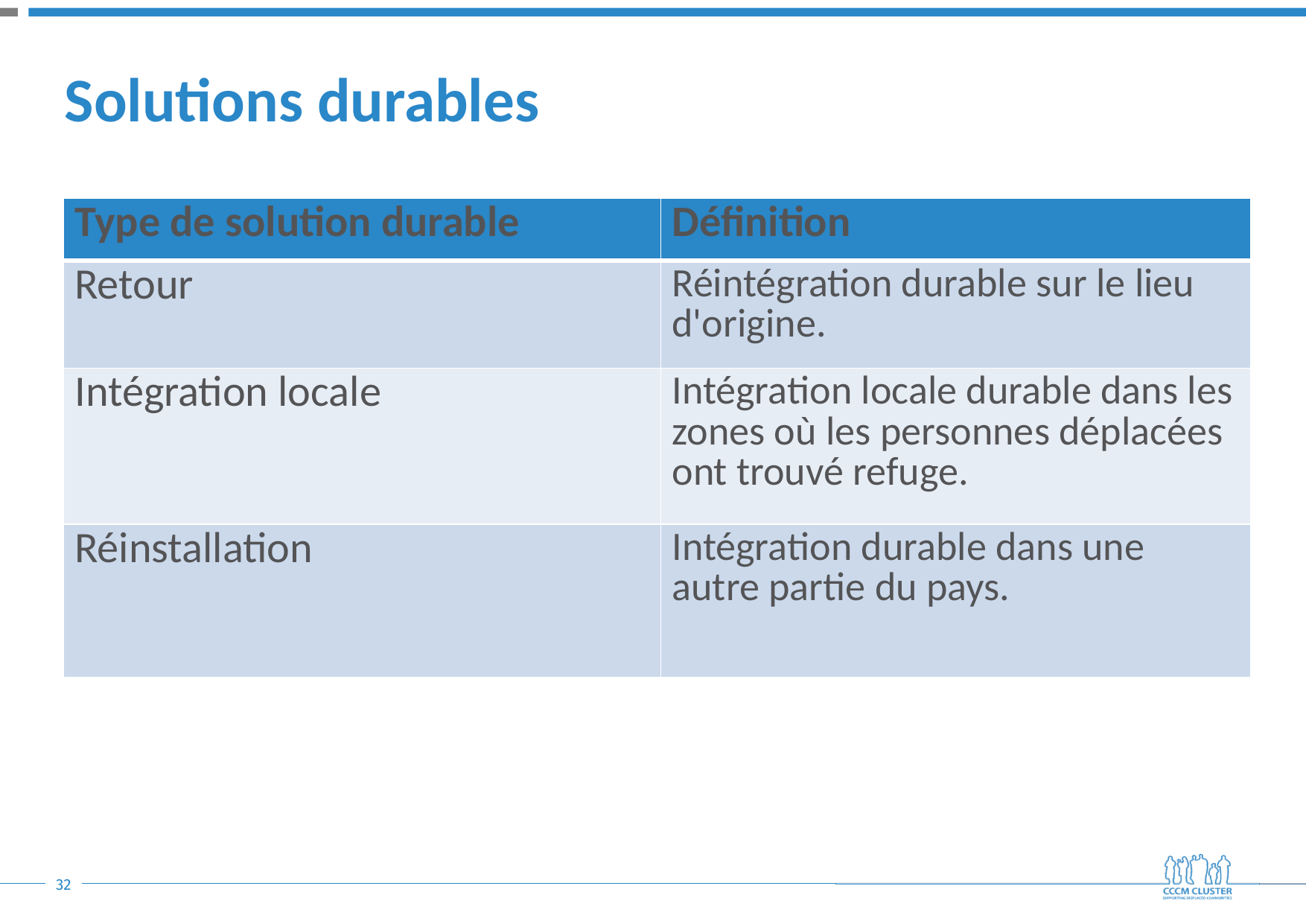

# Solutions durables
| Type de solution durable | Définition |
| --- | --- |
| Retour | Réintégration durable sur le lieu d'origine. |
| Intégration locale | Intégration locale durable dans les zones où les personnes déplacées ont trouvé refuge. |
| Réinstallation | Intégration durable dans une autre partie du pays. |